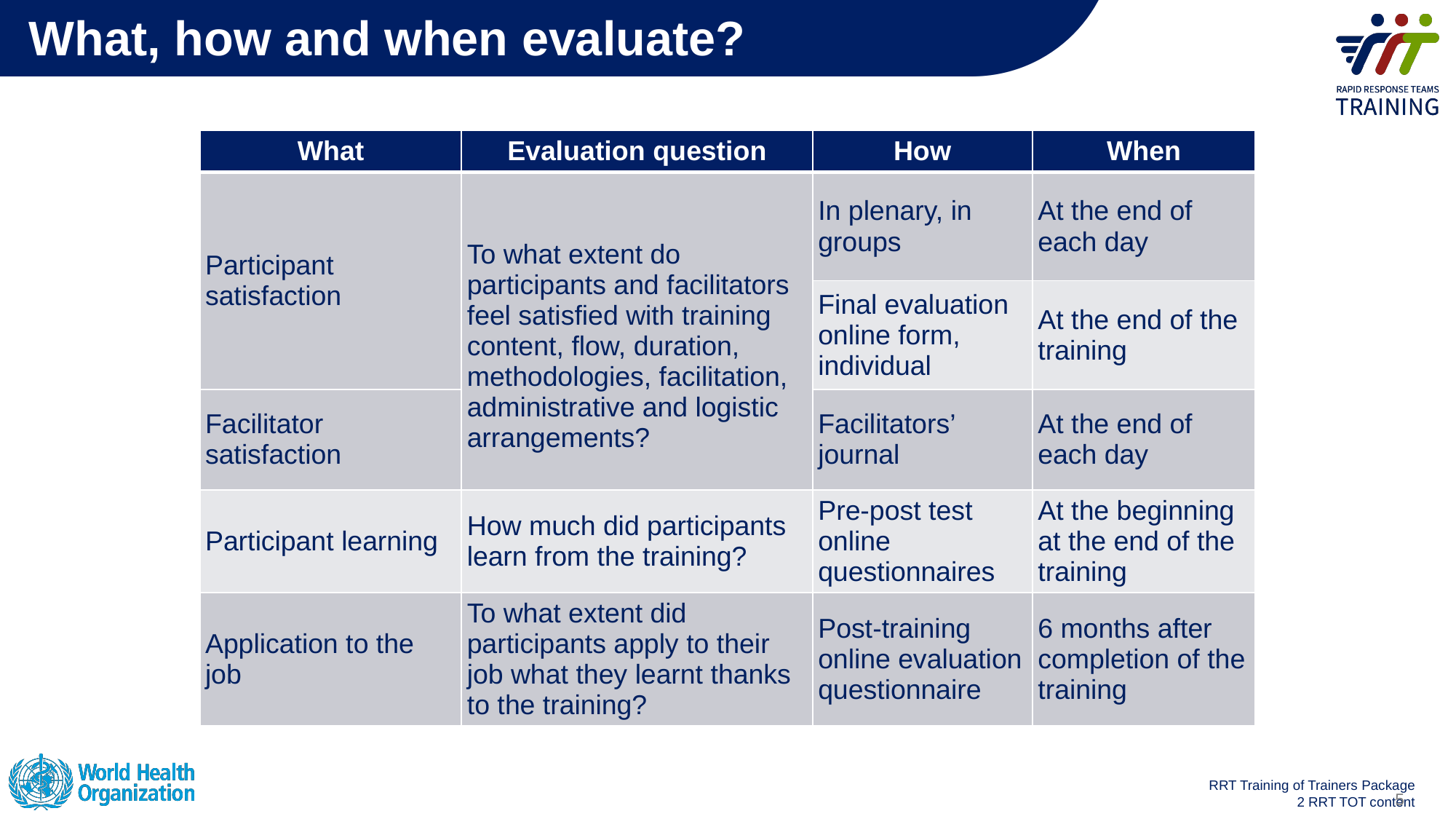

# What, how and when evaluate?
| What | Evaluation question | How | When |
| --- | --- | --- | --- |
| Participant satisfaction | To what extent do participants and facilitators feel satisfied with training content, flow, duration, methodologies, facilitation, administrative and logistic arrangements? | In plenary, in groups | At the end of each day |
|  |  | Final evaluation online form, individual | At the end of the training |
| Facilitator satisfaction |  | Facilitators’ journal | At the end of each day |
| Participant learning | How much did participants learn from the training? | Pre-post test online questionnaires | At the beginning at the end of the training |
| Application to the job | To what extent did participants apply to their job what they learnt thanks to the training? | Post-training online evaluation questionnaire | 6 months after completion of the training |